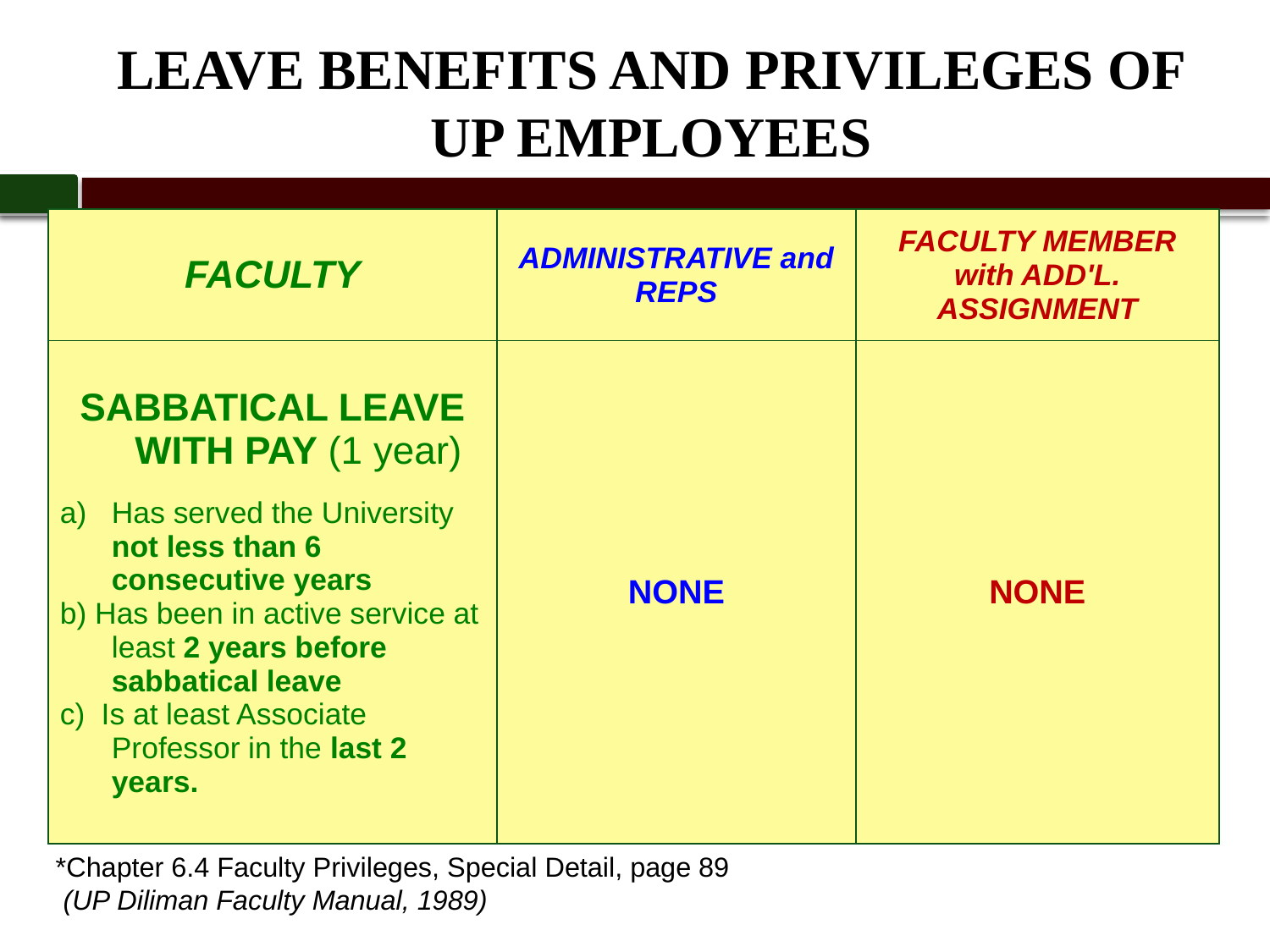

# LEAVE BENEFITS AND PRIVILEGES OF UP EMPLOYEES
| FACULTY | ADMINISTRATIVE and REPS | FACULTY MEMBER with ADD'L. ASSIGNMENT |
| --- | --- | --- |
| SABBATICAL LEAVE WITH PAY (1 year) Has served the University not less than 6 consecutive years b) Has been in active service at least 2 years before sabbatical leave c) Is at least Associate Professor in the last 2 years. | NONE | NONE |
*Chapter 6.4 Faculty Privileges, Special Detail, page 89
 (UP Diliman Faculty Manual, 1989)